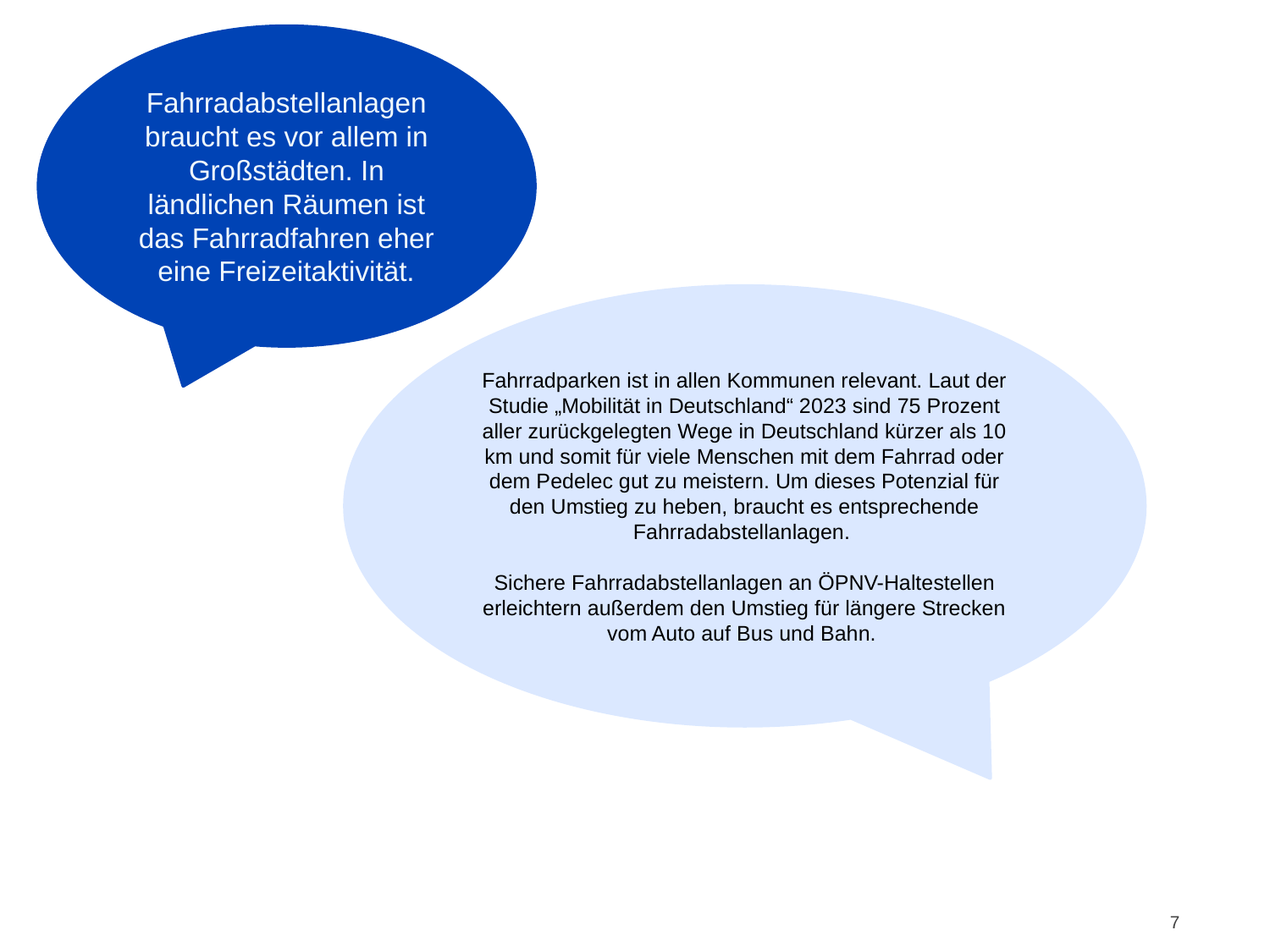

Fahrradabstellanlagen braucht es vor allem in Großstädten. In ländlichen Räumen ist das Fahrradfahren eher eine Freizeitaktivität.
# Argumente 4
Fahrradparken ist in allen Kommunen relevant. Laut der Studie „Mobilität in Deutschland“ 2023 sind 75 Prozent aller zurückgelegten Wege in Deutschland kürzer als 10 km und somit für viele Menschen mit dem Fahrrad oder dem Pedelec gut zu meistern. Um dieses Potenzial für den Umstieg zu heben, braucht es entsprechende Fahrradabstellanlagen.

Sichere Fahrradabstellanlagen an ÖPNV-Haltestellen erleichtern außerdem den Umstieg für längere Strecken vom Auto auf Bus und Bahn.